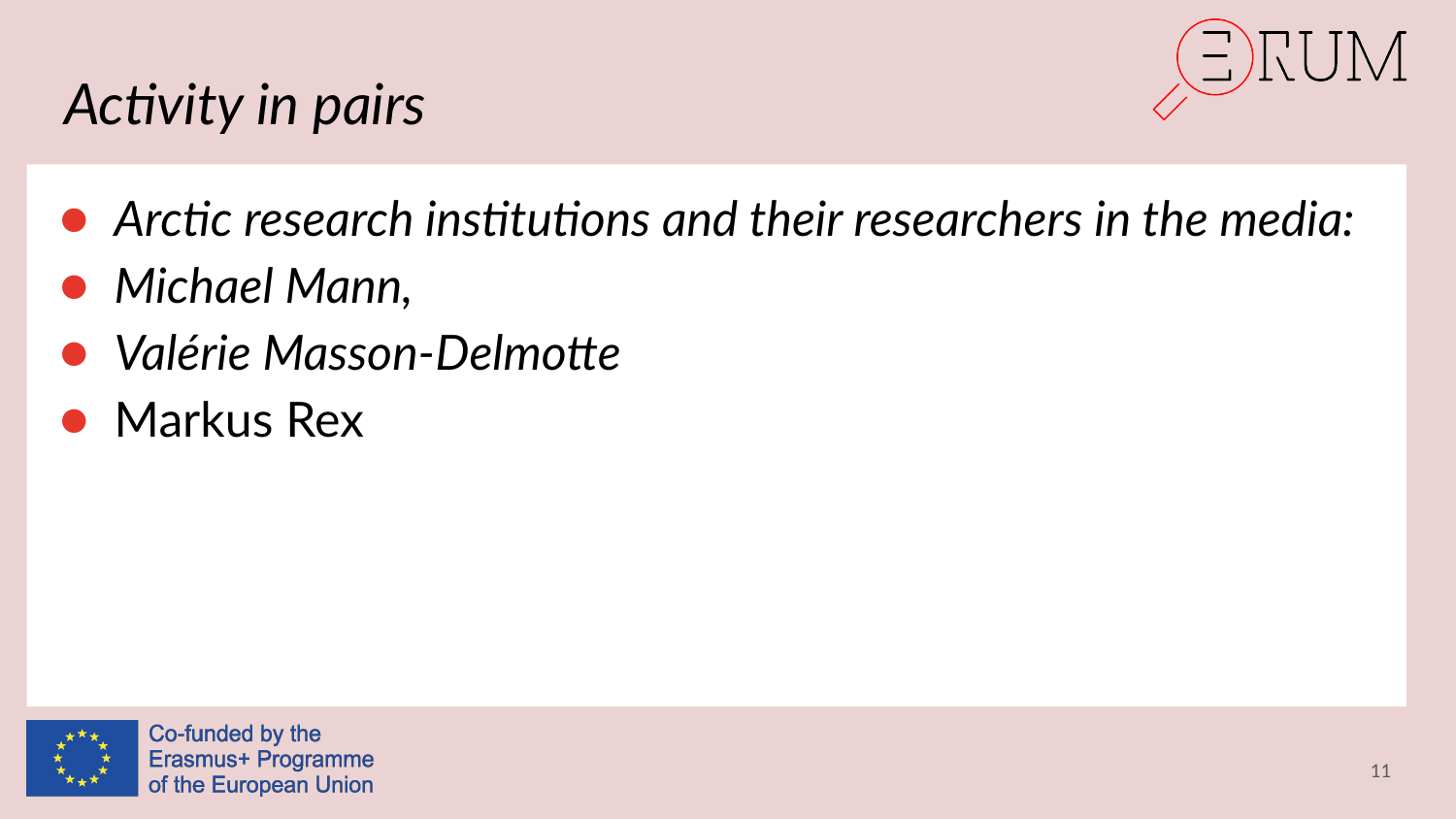

# Activity in pairs
Arctic research institutions and their researchers in the media:
Michael Mann,
Valérie Masson-Delmotte
Markus Rex
11